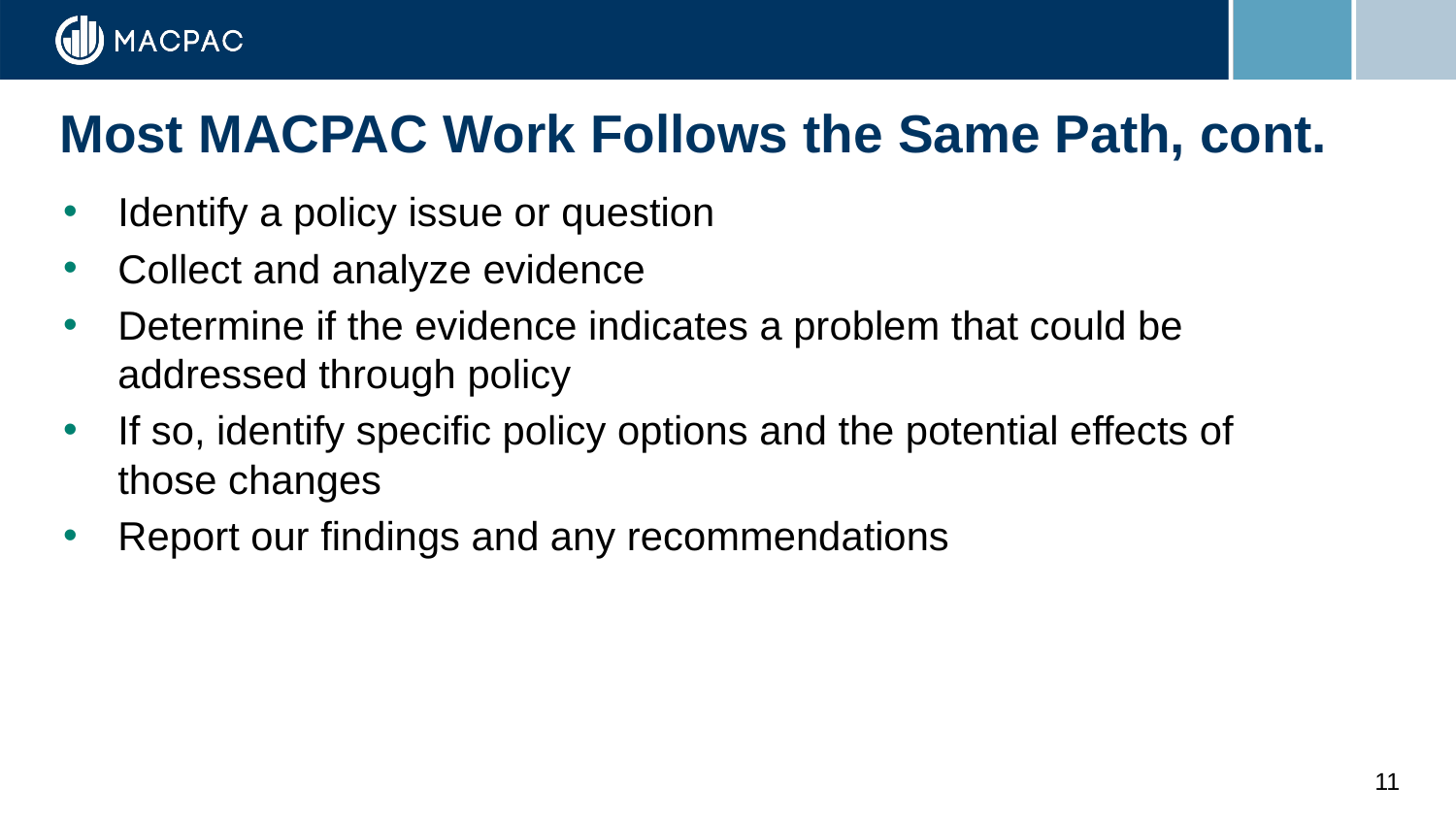

# Most MACPAC Work Follows the Same Path, cont.
Identify a policy issue or question
Collect and analyze evidence
Determine if the evidence indicates a problem that could be addressed through policy
If so, identify specific policy options and the potential effects of those changes
Report our findings and any recommendations
11